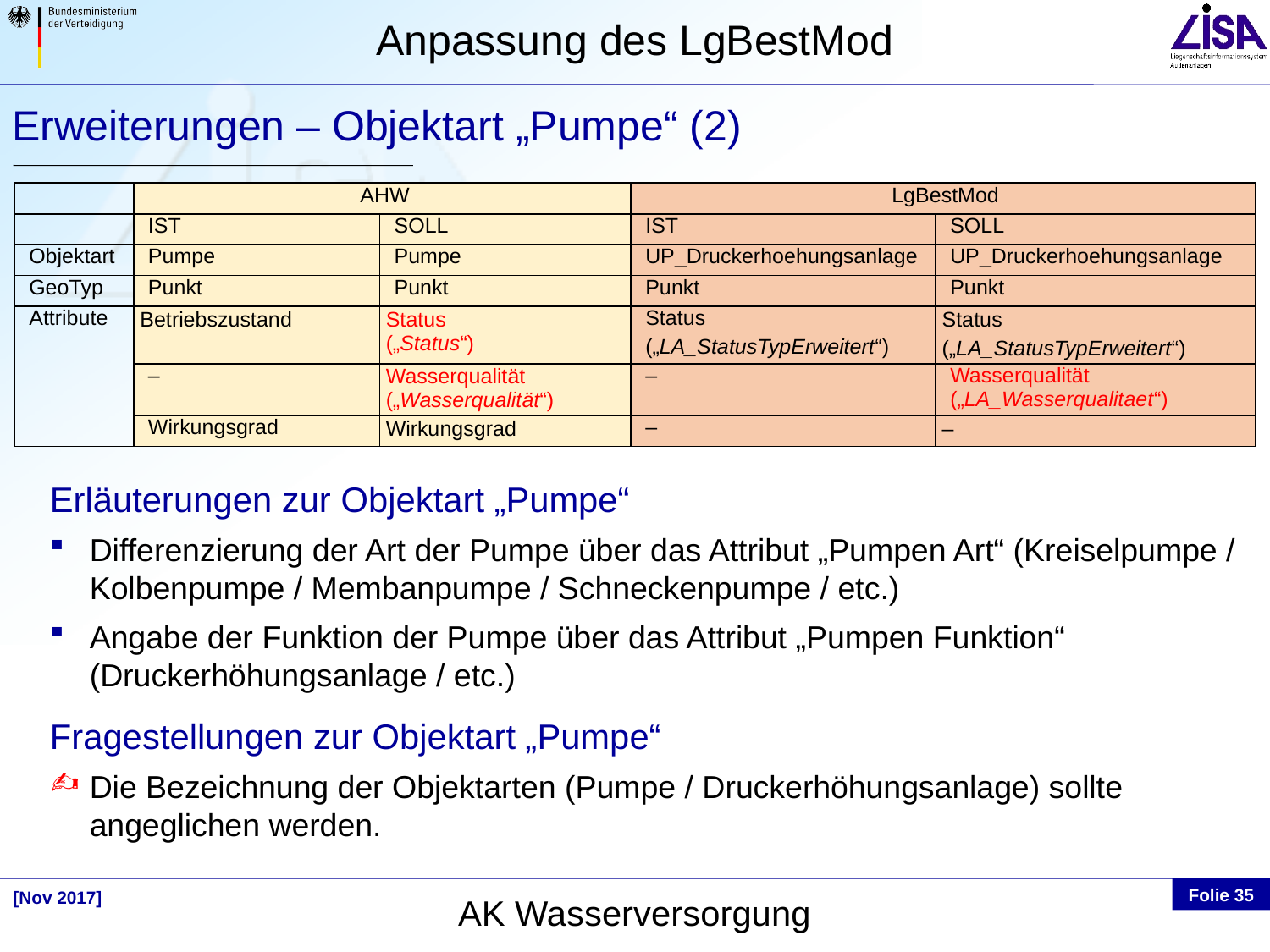

Erweiterungen – Objektart „Pumpe“ (2)

|  | AHW |  | LgBestMod |  |
| --- | --- | --- | --- | --- |
|  | IST | SOLL | IST | SOLL |
| Objektart | Pumpe | Pumpe | UP\_Druckerhoehungsanlage | UP\_Druckerhoehungsanlage |
| GeoTyp | Punkt | Punkt | Punkt | Punkt |
| Attribute | Betriebszustand | Status („Status“) | Status („LA\_StatusTypErweitert“) | Status („LA\_StatusTypErweitert“) |
|  | – | Wasserqualität („Wasserqualität“) | – | Wasserqualität („LA\_Wasserqualitaet“) |
|  | Wirkungsgrad | Wirkungsgrad | – | – |
Erläuterungen zur Objektart „Pumpe“
Differenzierung der Art der Pumpe über das Attribut „Pumpen Art“ (Kreiselpumpe / Kolbenpumpe / Membanpumpe / Schneckenpumpe / etc.)
Angabe der Funktion der Pumpe über das Attribut „Pumpen Funktion“ (Druckerhöhungsanlage / etc.)
Fragestellungen zur Objektart „Pumpe“
Die Bezeichnung der Objektarten (Pumpe / Druckerhöhungsanlage) sollte angeglichen werden.